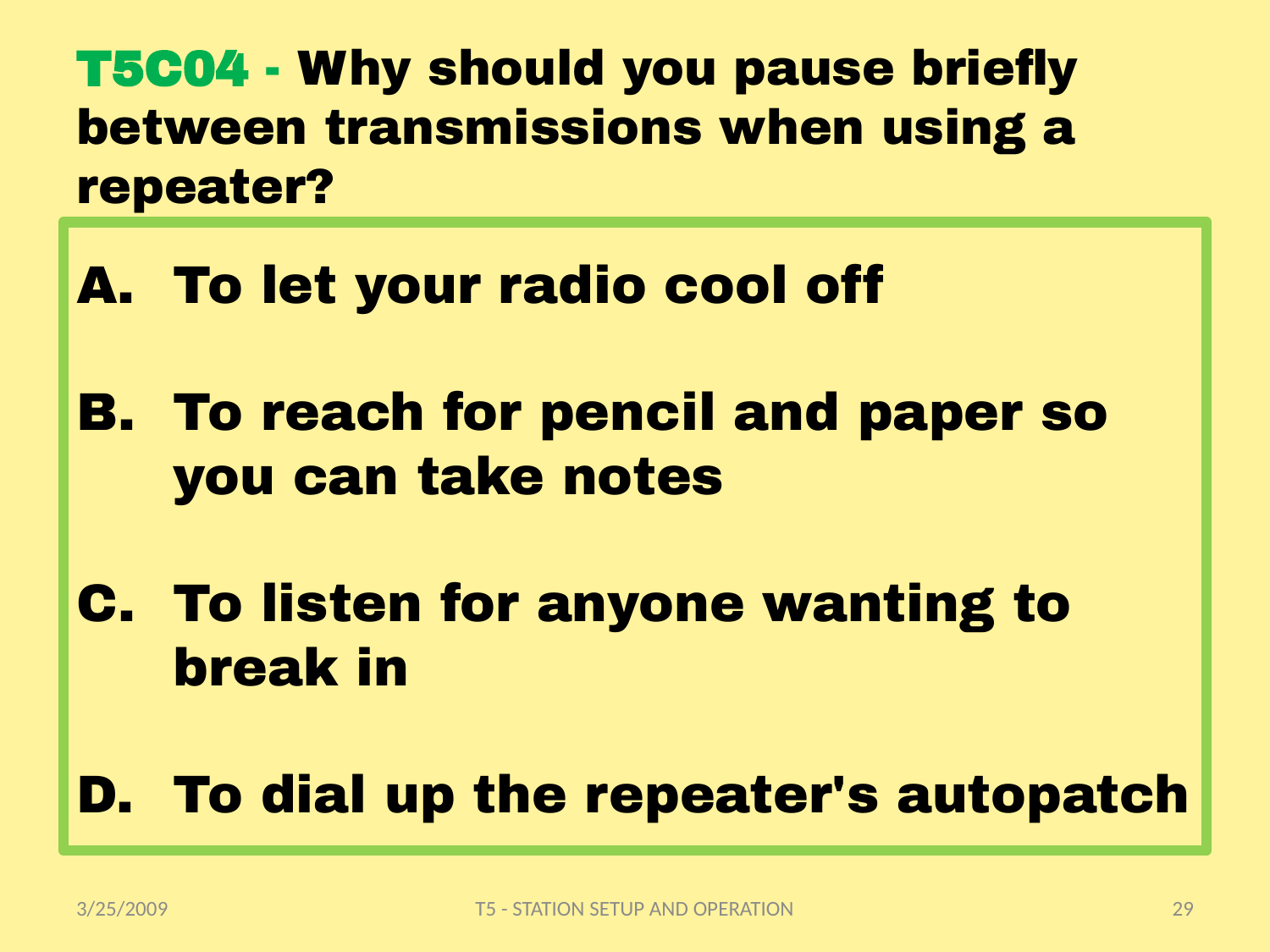

# T5C04 - Why should you pause briefly between transmissions when using a repeater?

To let your radio cool off

To reach for pencil and paper so you can take notes

To listen for anyone wanting to break in

To dial up the repeater's autopatch

3/25/2009
T5 - STATION SETUP AND OPERATION
29